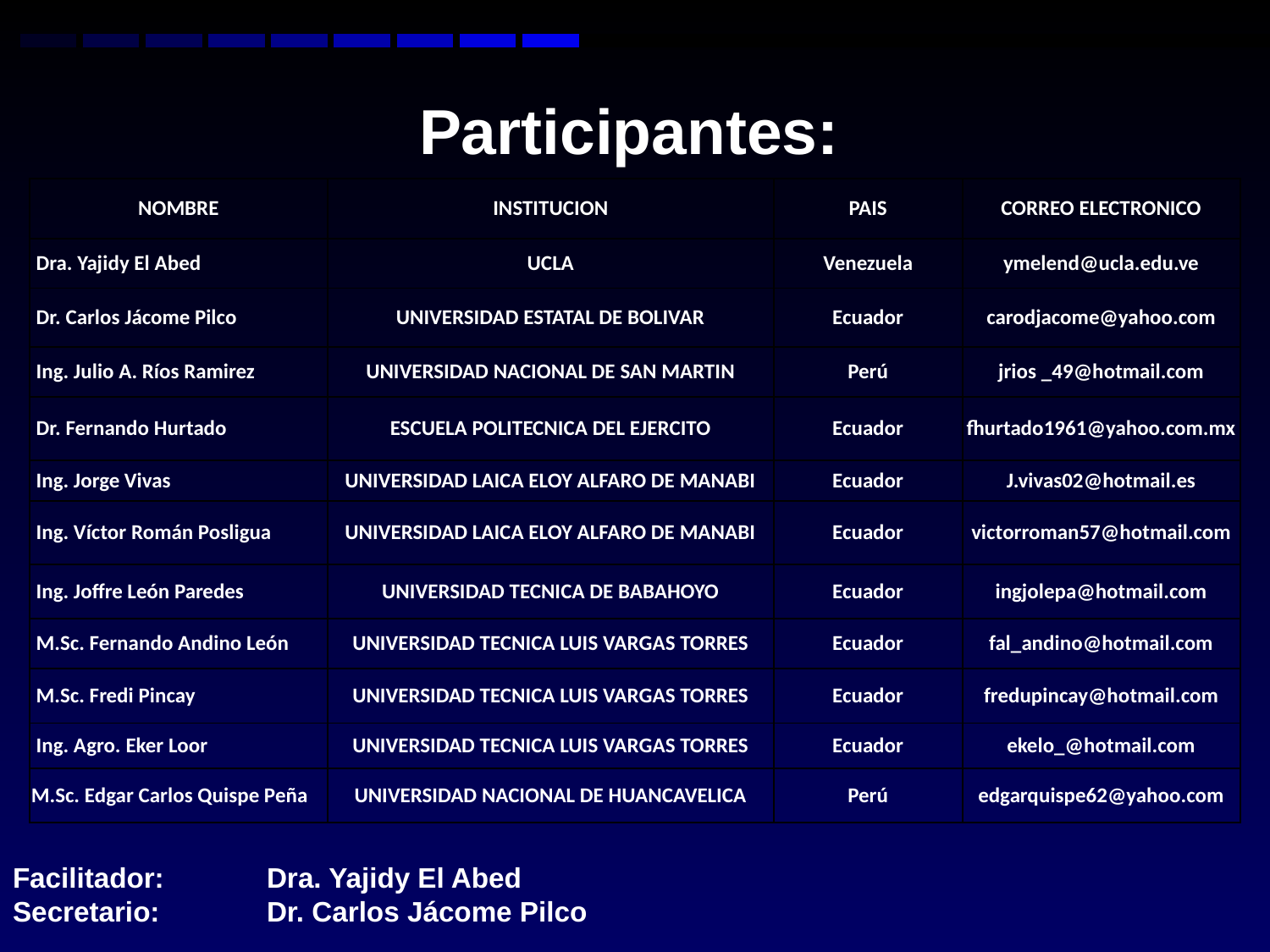

# Participantes:
| NOMBRE | INSTITUCION | PAIS | CORREO ELECTRONICO |
| --- | --- | --- | --- |
| Dra. Yajidy El Abed | UCLA | Venezuela | ymelend@ucla.edu.ve |
| Dr. Carlos Jácome Pilco | UNIVERSIDAD ESTATAL DE BOLIVAR | Ecuador | carodjacome@yahoo.com |
| Ing. Julio A. Ríos Ramirez | UNIVERSIDAD NACIONAL DE SAN MARTIN | Perú | jrios \_49@hotmail.com |
| Dr. Fernando Hurtado | ESCUELA POLITECNICA DEL EJERCITO | Ecuador | fhurtado1961@yahoo.com.mx |
| Ing. Jorge Vivas | UNIVERSIDAD LAICA ELOY ALFARO DE MANABI | Ecuador | J.vivas02@hotmail.es |
| Ing. Víctor Román Posligua | UNIVERSIDAD LAICA ELOY ALFARO DE MANABI | Ecuador | victorroman57@hotmail.com |
| Ing. Joffre León Paredes | UNIVERSIDAD TECNICA DE BABAHOYO | Ecuador | ingjolepa@hotmail.com |
| M.Sc. Fernando Andino León | UNIVERSIDAD TECNICA LUIS VARGAS TORRES | Ecuador | fal\_andino@hotmail.com |
| M.Sc. Fredi Pincay | UNIVERSIDAD TECNICA LUIS VARGAS TORRES | Ecuador | fredupincay@hotmail.com |
| Ing. Agro. Eker Loor | UNIVERSIDAD TECNICA LUIS VARGAS TORRES | Ecuador | ekelo\_@hotmail.com |
| M.Sc. Edgar Carlos Quispe Peña | UNIVERSIDAD NACIONAL DE HUANCAVELICA | Perú | edgarquispe62@yahoo.com |
Facilitador:	Dra. Yajidy El Abed
Secretario:	Dr. Carlos Jácome Pilco